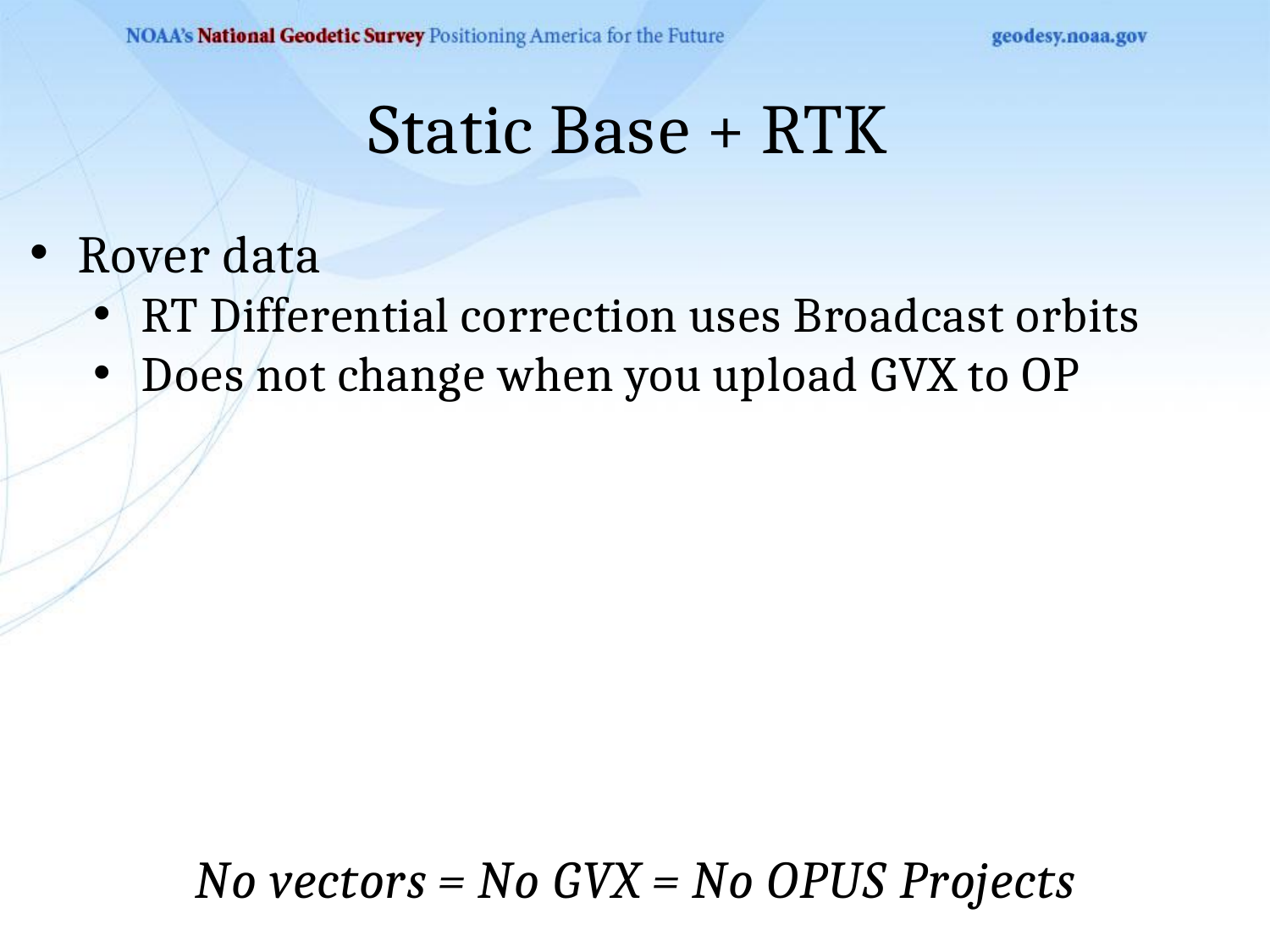

# Static Base + RTK
Rover data
RT Differential correction uses Broadcast orbits
Does not change when you upload GVX to OP

No vectors = No GVX = No OPUS Projects